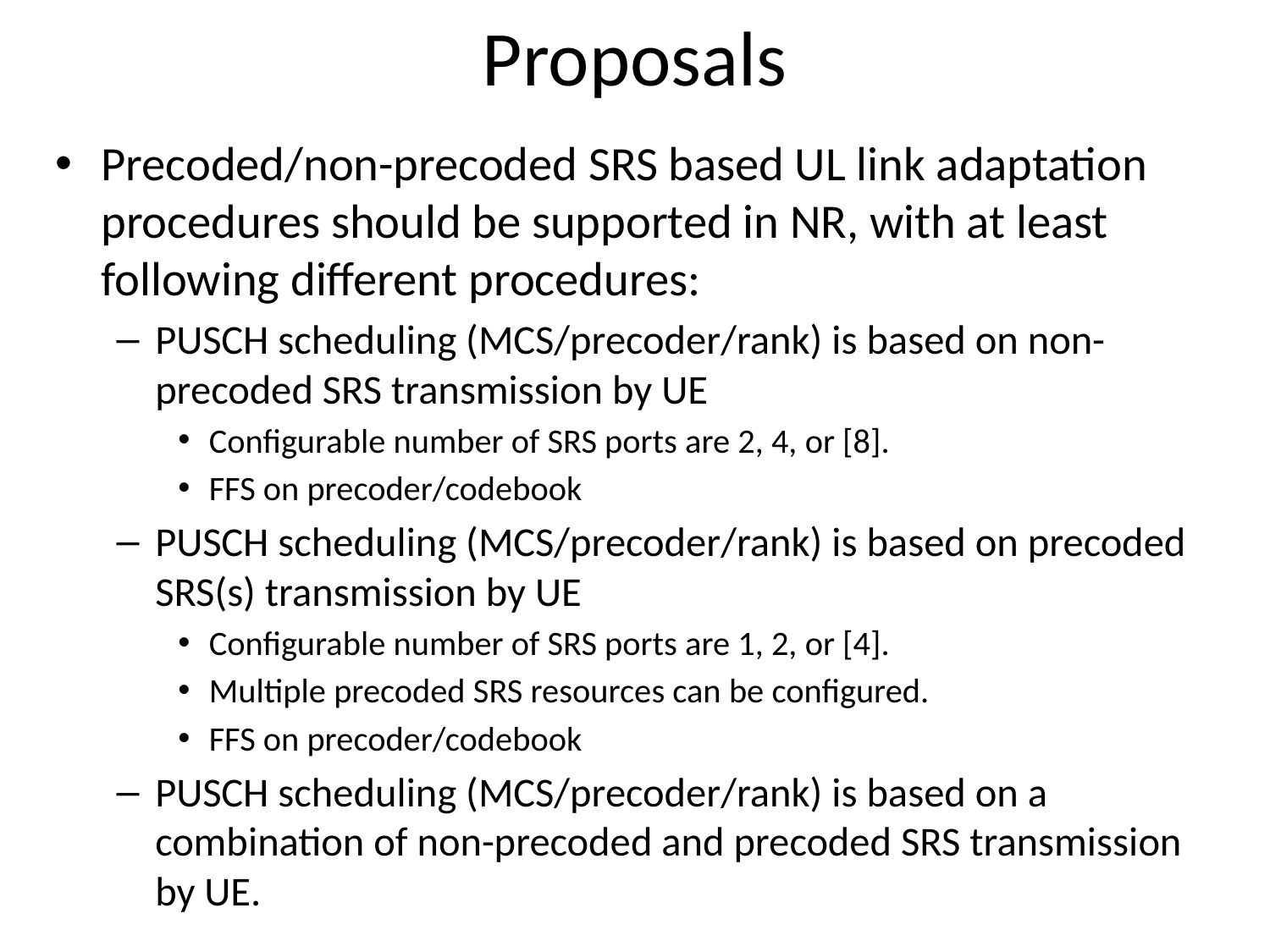

# Proposals
Precoded/non-precoded SRS based UL link adaptation procedures should be supported in NR, with at least following different procedures:
PUSCH scheduling (MCS/precoder/rank) is based on non-precoded SRS transmission by UE
Configurable number of SRS ports are 2, 4, or [8].
FFS on precoder/codebook
PUSCH scheduling (MCS/precoder/rank) is based on precoded SRS(s) transmission by UE
Configurable number of SRS ports are 1, 2, or [4].
Multiple precoded SRS resources can be configured.
FFS on precoder/codebook
PUSCH scheduling (MCS/precoder/rank) is based on a combination of non-precoded and precoded SRS transmission by UE.